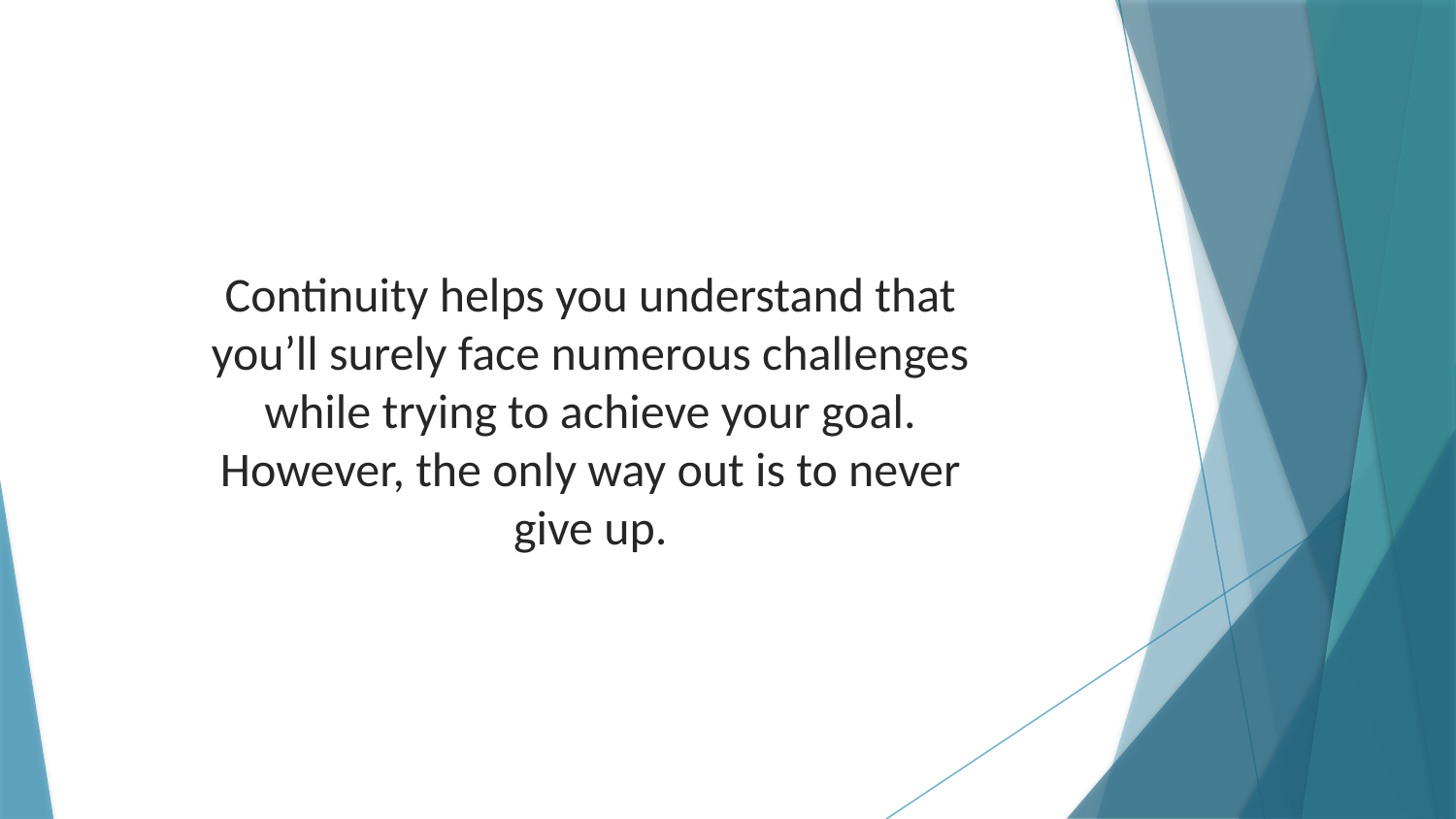

Continuity helps you understand that you’ll surely face numerous challenges while trying to achieve your goal. However, the only way out is to never give up.